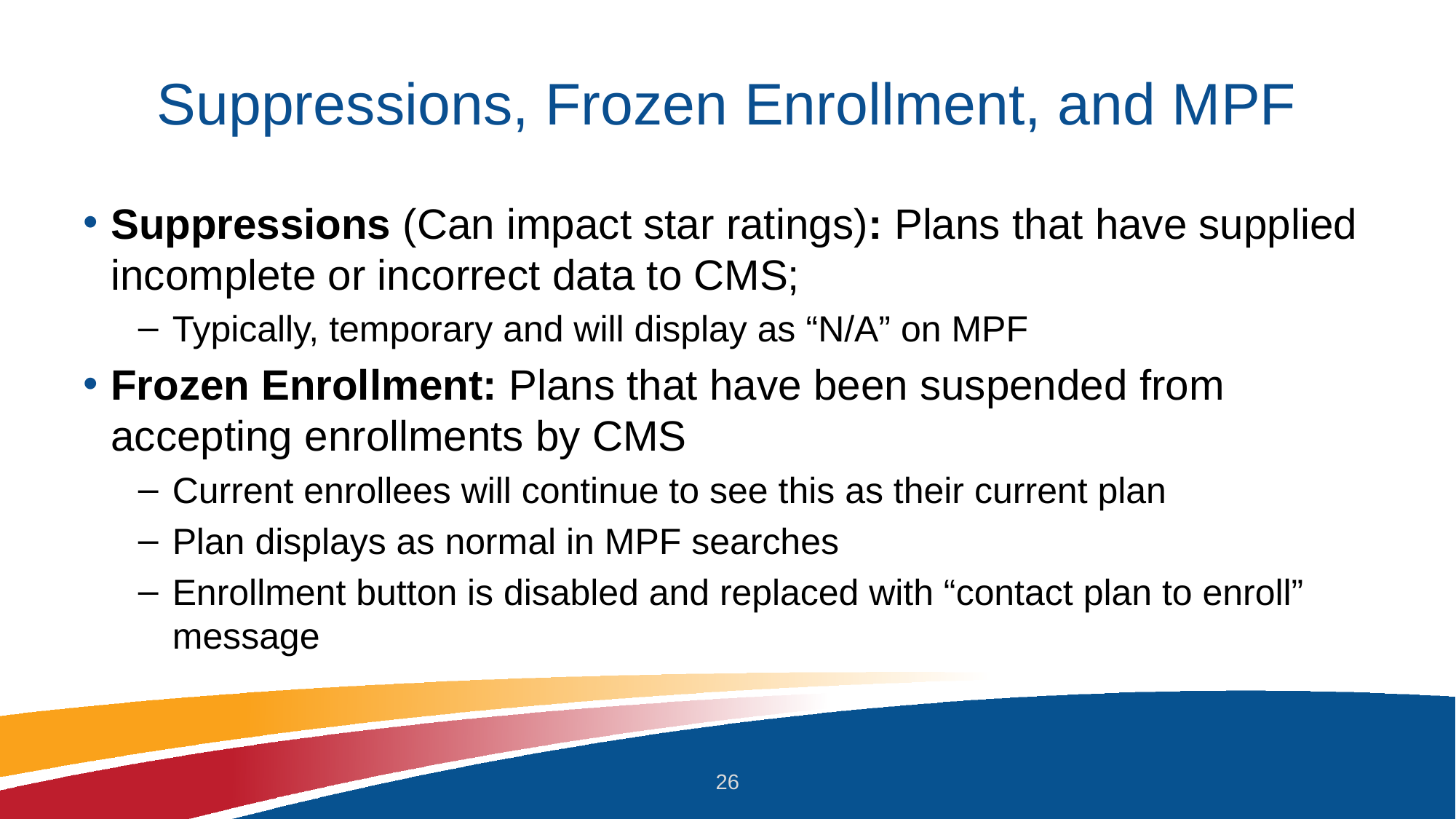

# Suppressions, Frozen Enrollment, and MPF
Suppressions (Can impact star ratings): Plans that have supplied incomplete or incorrect data to CMS;
Typically, temporary and will display as “N/A” on MPF
Frozen Enrollment: Plans that have been suspended from accepting enrollments by CMS
Current enrollees will continue to see this as their current plan
Plan displays as normal in MPF searches
Enrollment button is disabled and replaced with “contact plan to enroll” message
26